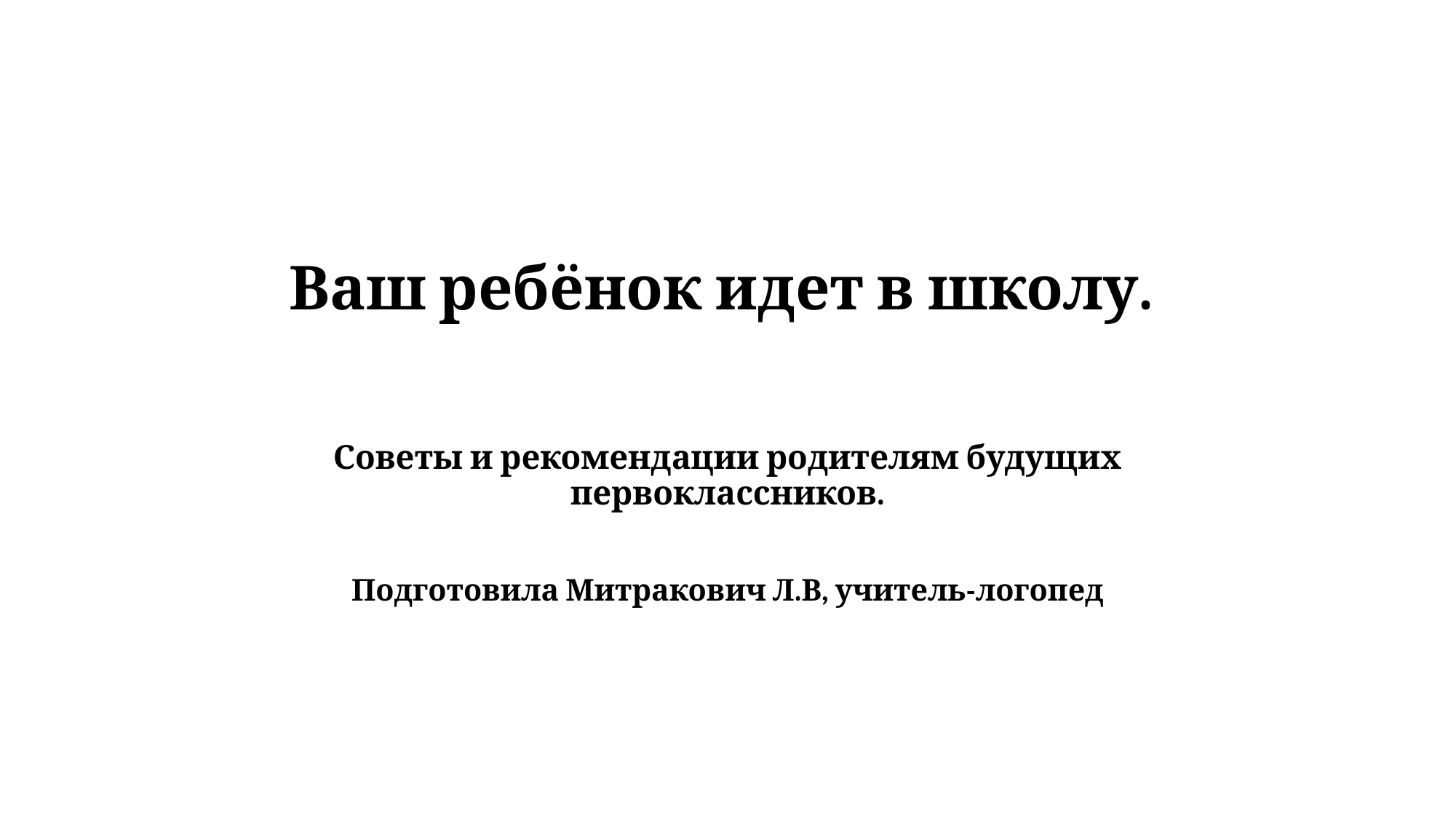

# Ваш ребёнок идет в школу.
Советы и рекомендации родителям будущих первоклассников.

Подготовила Митракович Л.В, учитель-логопед